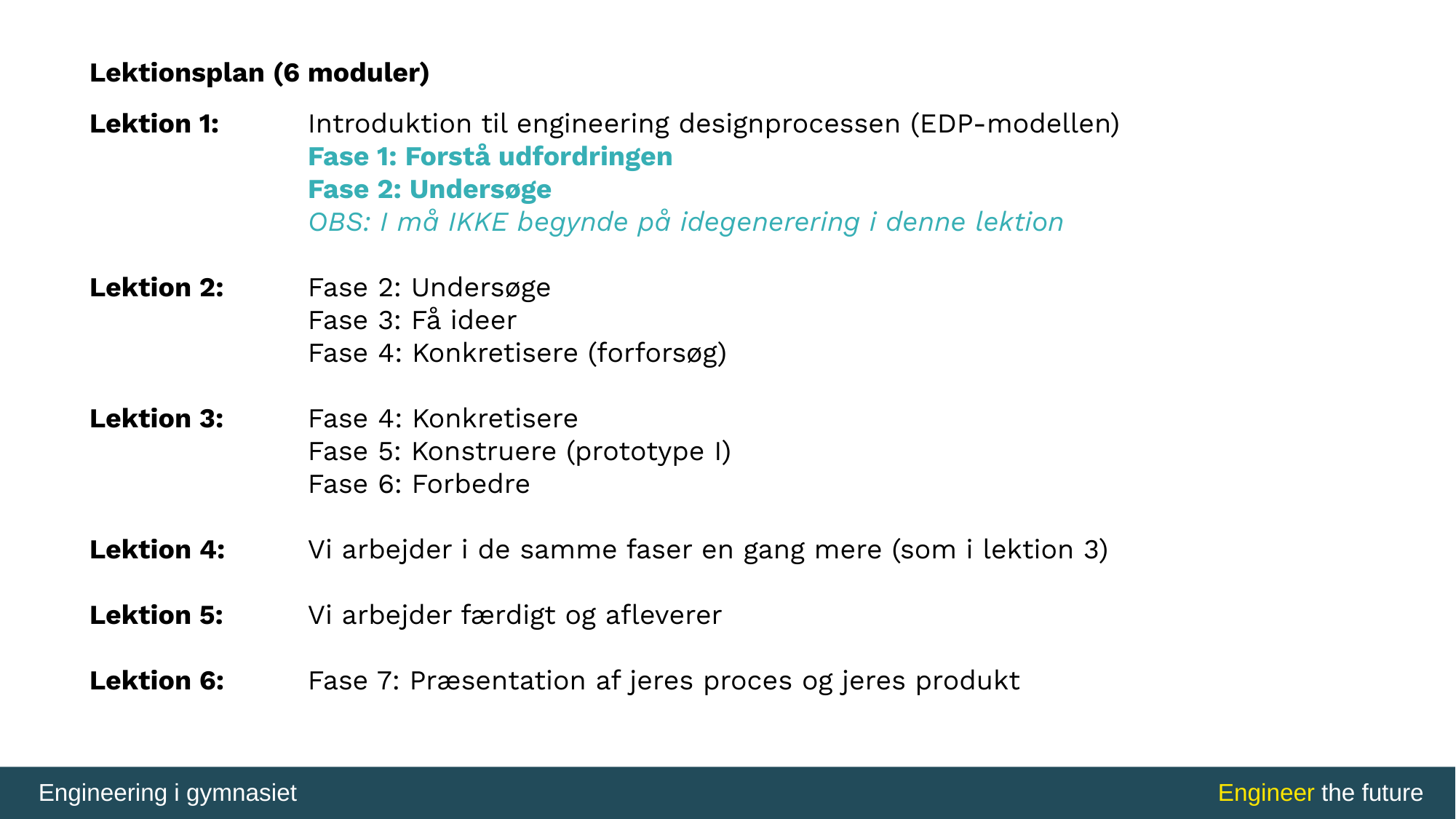

Lektionsplan (6 moduler)
Lektion 1:	Introduktion til engineering designprocessen (EDP-modellen)
		Fase 1: Forstå udfordringen
		Fase 2: Undersøge
		OBS: I må IKKE begynde på idegenerering i denne lektion

Lektion 2: 	Fase 2: Undersøge
		Fase 3: Få ideer
		Fase 4: Konkretisere (forforsøg)

Lektion 3: 	Fase 4: Konkretisere
		Fase 5: Konstruere (prototype I)
		Fase 6: Forbedre

Lektion 4: 	Vi arbejder i de samme faser en gang mere (som i lektion 3)

Lektion 5:	Vi arbejder færdigt og afleverer

Lektion 6: 	Fase 7: Præsentation af jeres proces og jeres produkt